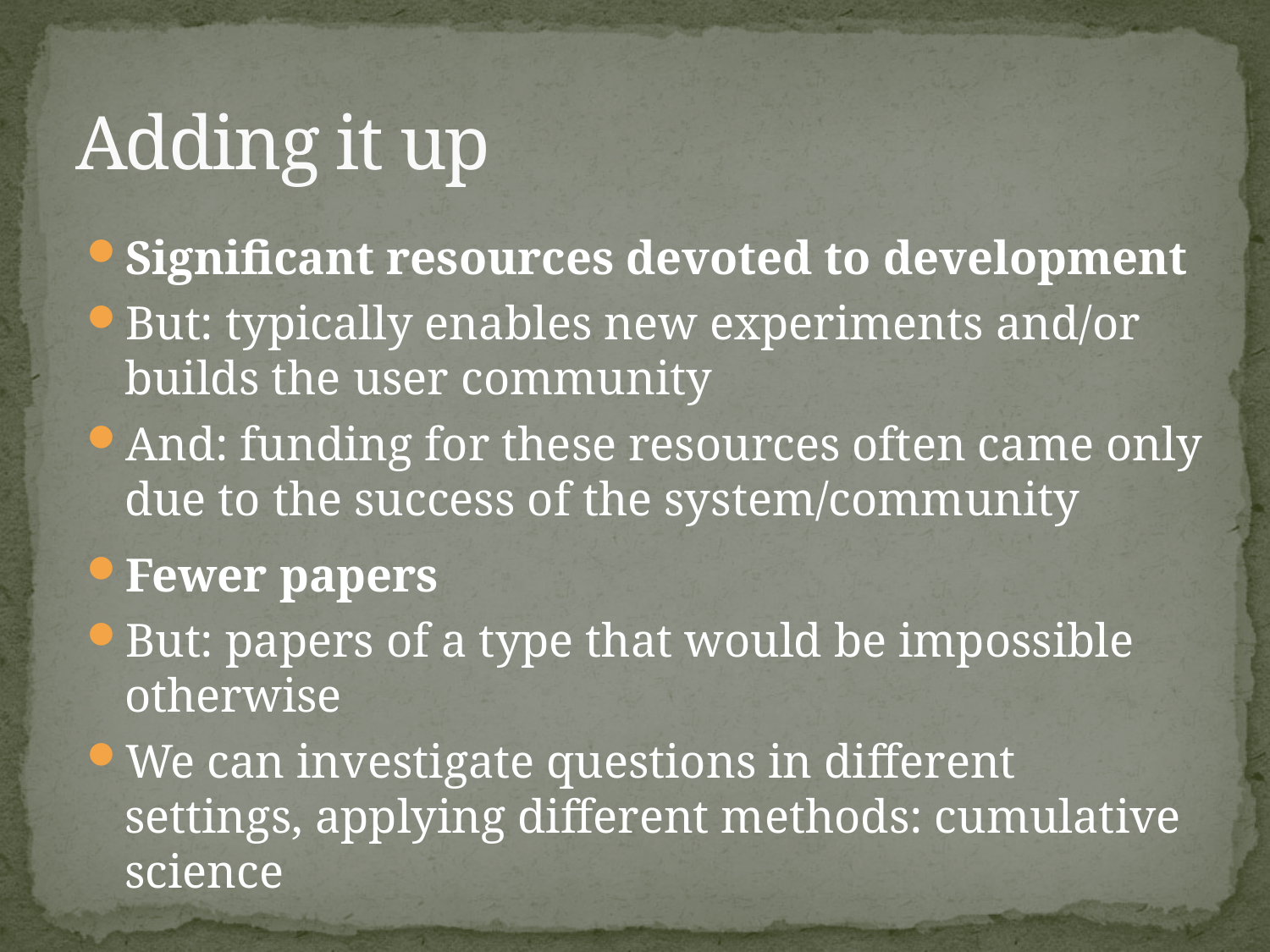

# Adding it up
Significant resources devoted to development
But: typically enables new experiments and/or builds the user community
And: funding for these resources often came only due to the success of the system/community
Fewer papers
But: papers of a type that would be impossible otherwise
We can investigate questions in different settings, applying different methods: cumulative science